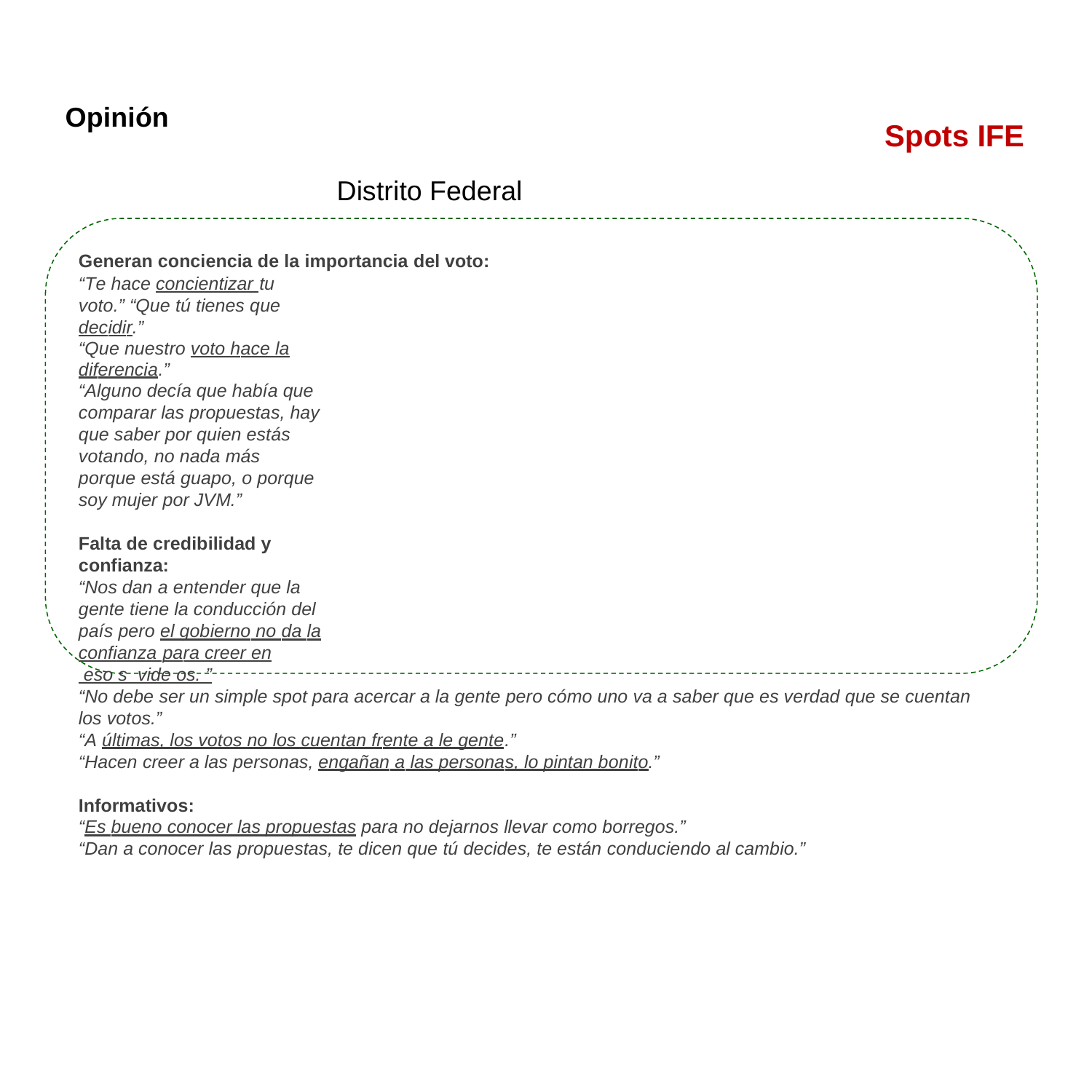

# Spots IFE
Opinión

Distrito Federal

Generan conciencia de la importancia del voto:
“Te hace concientizar tu voto.” “Que tú tienes que decidir.”
“Que nuestro voto hace la diferencia.”
“Alguno decía que había que comparar las propuestas, hay que saber por quien estás votando, no nada más
porque está guapo, o porque soy mujer por JVM.”

Falta de credibilidad y confianza:
“Nos dan a entender que la gente tiene la conducción del país pero el gobierno no da la confianza para creer en
 eso s  vide os. ”
“No debe ser un simple spot para acercar a la gente pero cómo uno va a saber que es verdad que se cuentan los votos.”
“A últimas, los votos no los cuentan frente a le gente.”
“Hacen creer a las personas, engañan a las personas, lo pintan bonito.”

Informativos:
“Es bueno conocer las propuestas para no dejarnos llevar como borregos.”
“Dan a conocer las propuestas, te dicen que tú decides, te están conduciendo al cambio.”